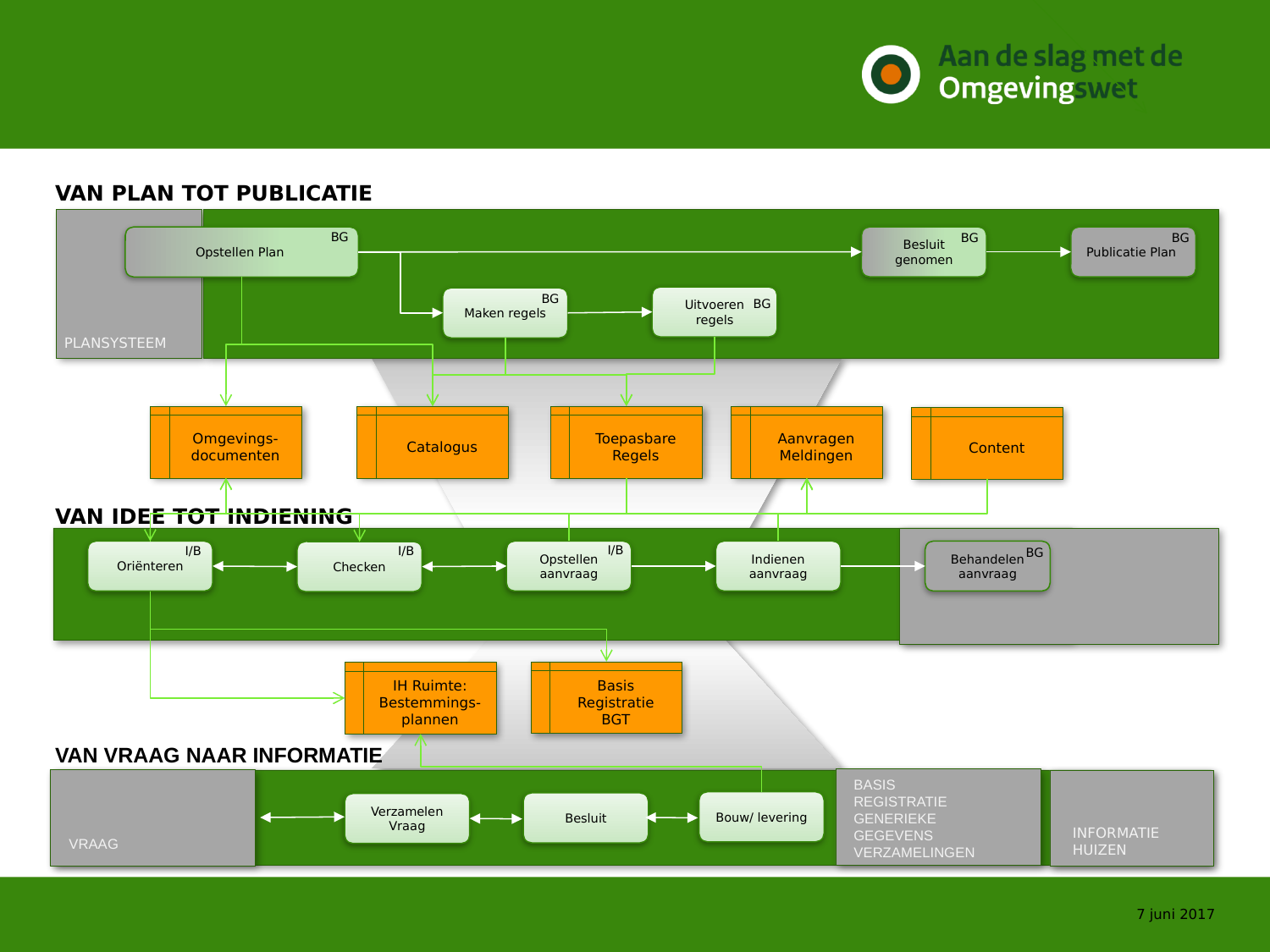

VAN PLAN TOT PUBLICATIE

BG
BG
BG
Besluit genomen
Publicatie Plan
Opstellen Plan
BG
Uitvoeren regels
Maken regels
BG
PLANSYSTEEM

Aanvragen Meldingen
Catalogus
Toepasbare Regels
Omgevings-documenten
Content
Kunnen inzien van Omgevingsdocumenten
VAN IDEE TOT INDIENING

I/B
I/B
I/B
BG
Opstellen aanvraag
Indienen aanvraag
Behandelen aanvraag
Oriënteren
Checken

Basis Registratie
BGT
IH Ruimte:
Bestemmings-plannen
VAN VRAAG NAAR INFORMATIE

BASIS REGISTRATIE
GENERIEKE GEGEVENS VERZAMELINGEN

Bouw/ levering
Besluit
Verzamelen
Vraag
INFORMATIE
HUIZEN
VRAAG
7 juni 2017